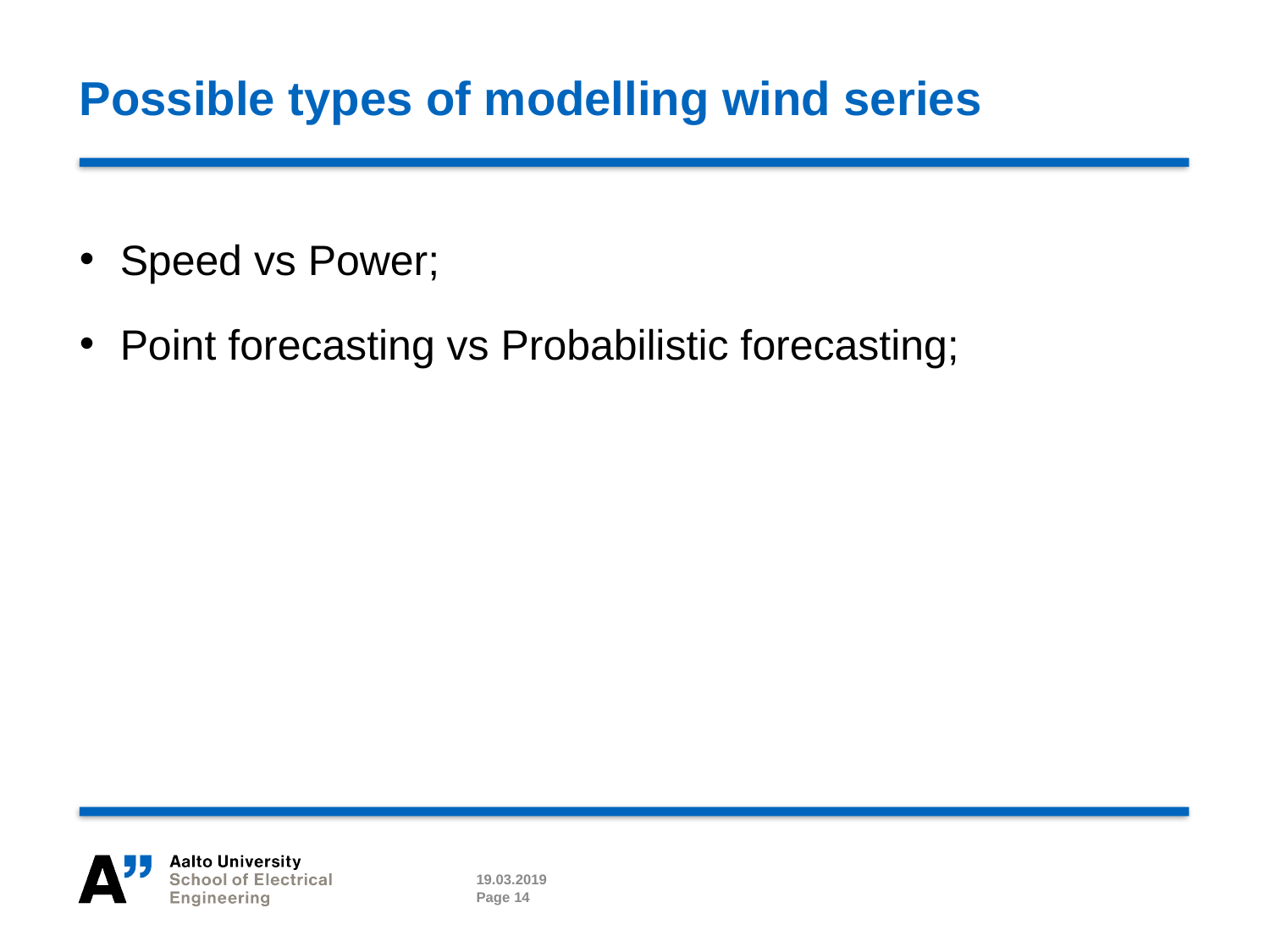

# Possible types of modelling wind series
Speed vs Power;
Point forecasting vs Probabilistic forecasting;

19.03.2019
Page 14